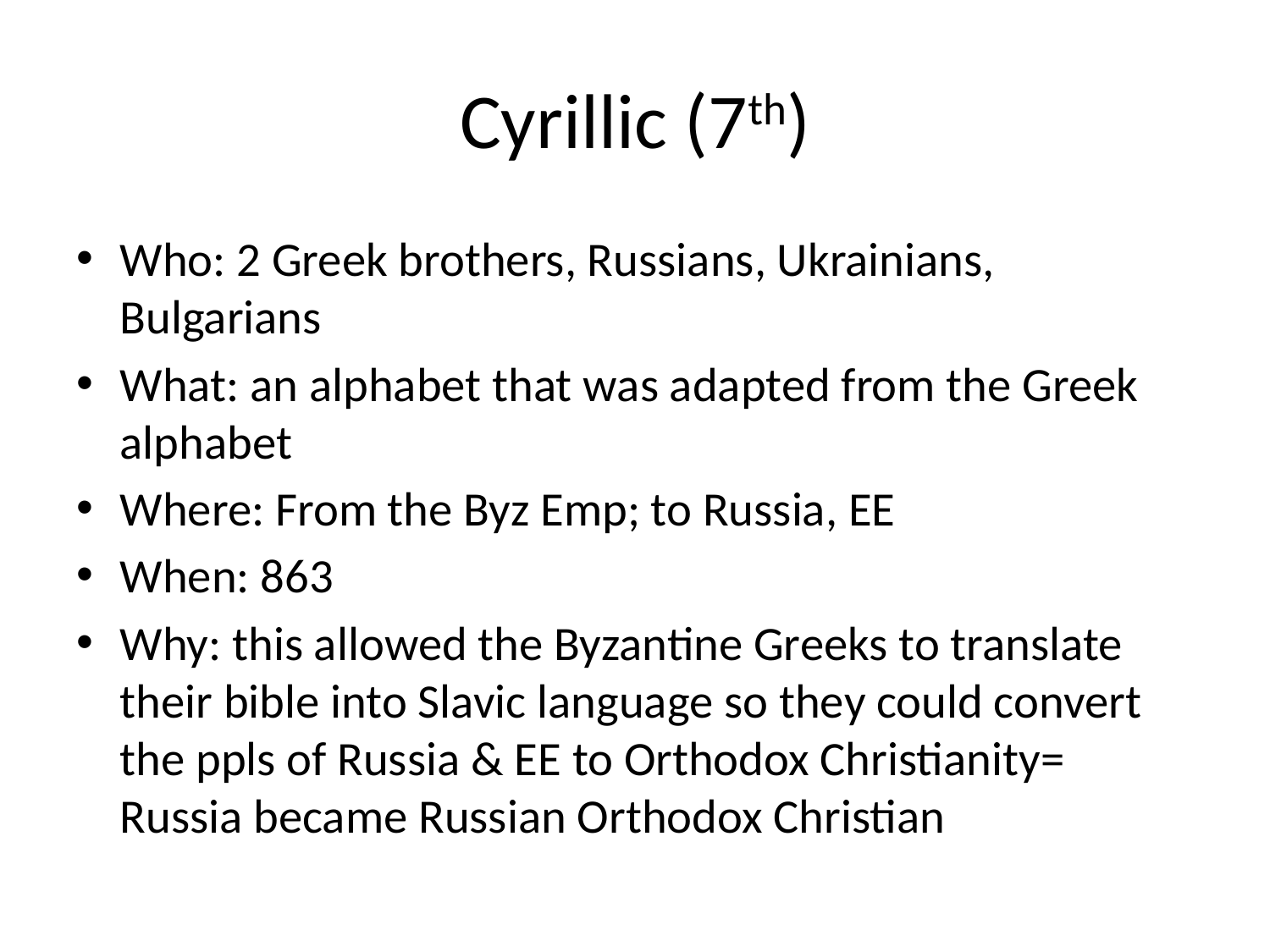

# Cyrillic (7th)
Who: 2 Greek brothers, Russians, Ukrainians, Bulgarians
What: an alphabet that was adapted from the Greek alphabet
Where: From the Byz Emp; to Russia, EE
When: 863
Why: this allowed the Byzantine Greeks to translate their bible into Slavic language so they could convert the ppls of Russia & EE to Orthodox Christianity= Russia became Russian Orthodox Christian